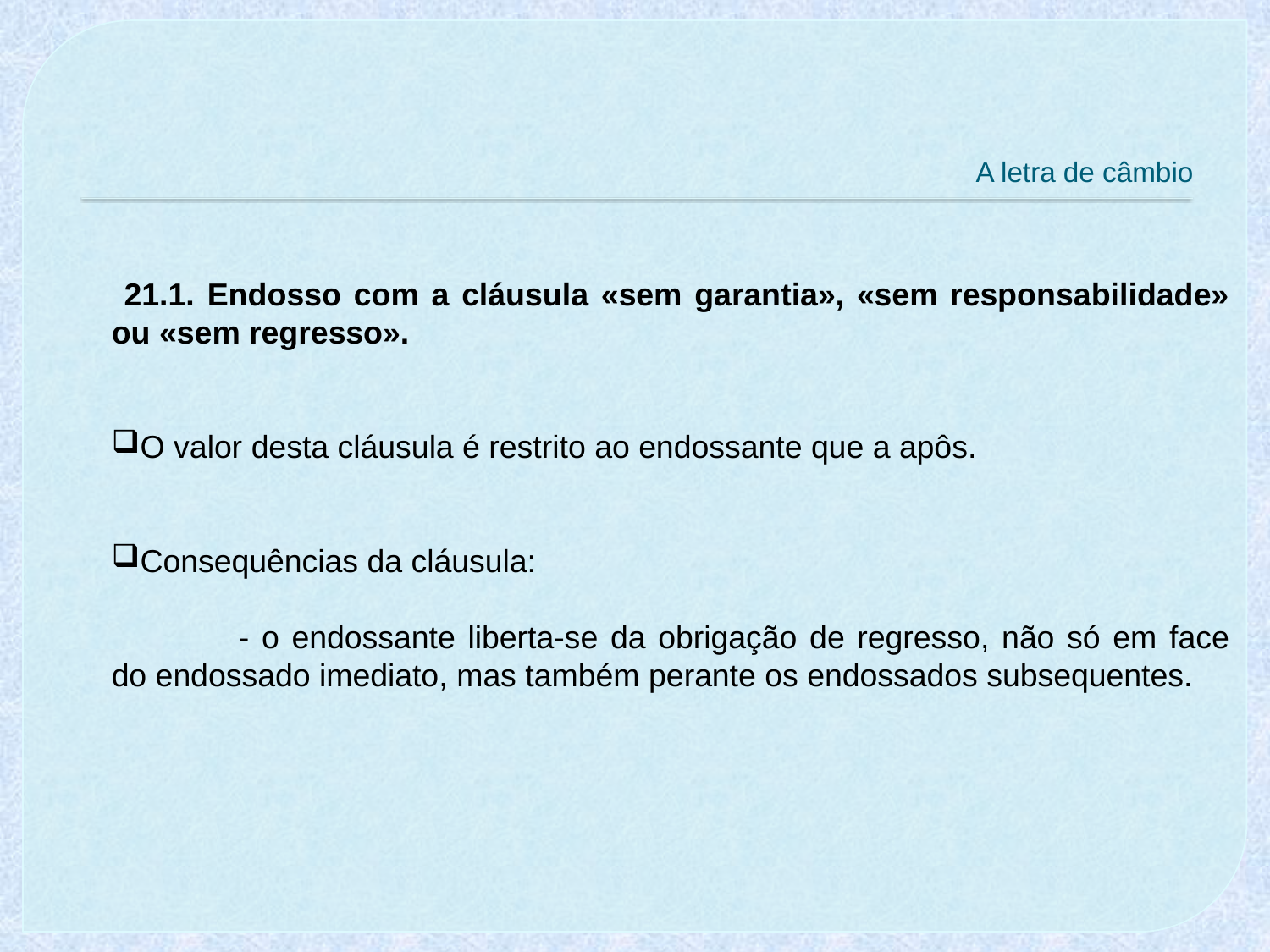

# A letra de câmbio

 21.1. Endosso com a cláusula «sem garantia», «sem responsabilidade» ou «sem regresso».

O valor desta cláusula é restrito ao endossante que a apôs.

Consequências da cláusula:

	- o endossante liberta-se da obrigação de regresso, não só em face do endossado imediato, mas também perante os endossados subsequentes.